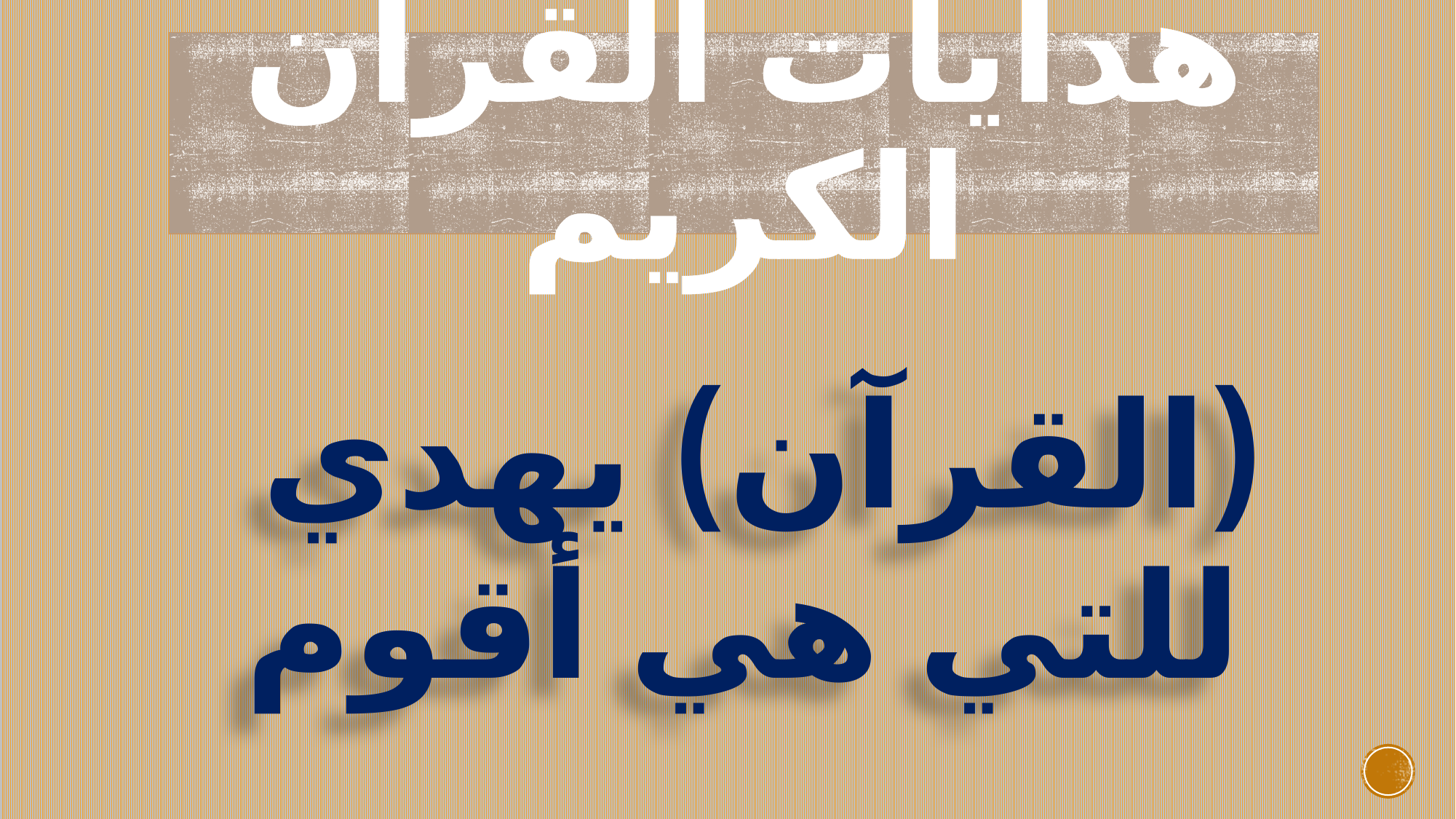

# هدايات القرآن الكريم

(القرآن) يهدي
للتي هي أقوم